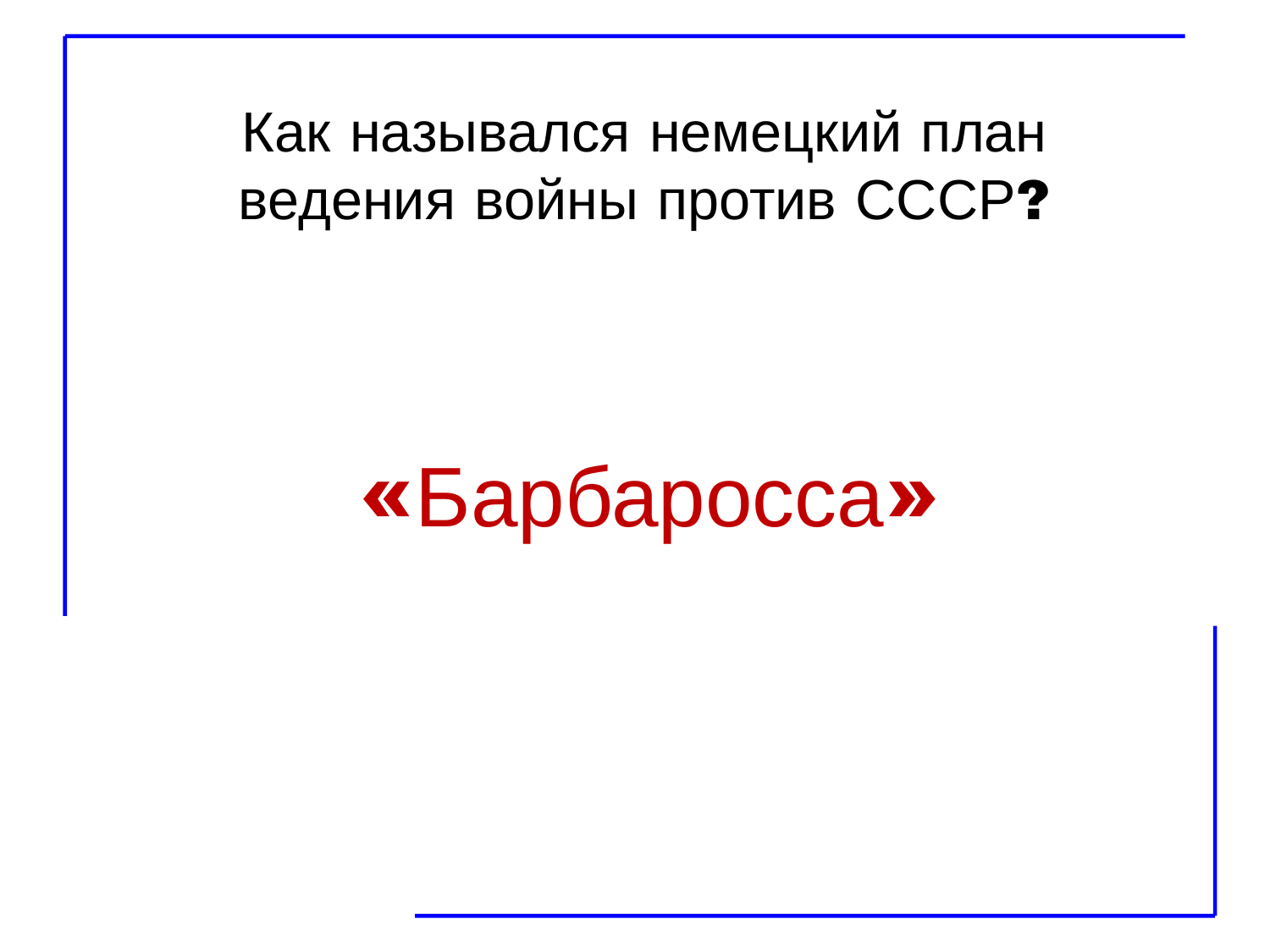

Как назывался немецкий план ведения войны против СССР?
«Барбаросса»